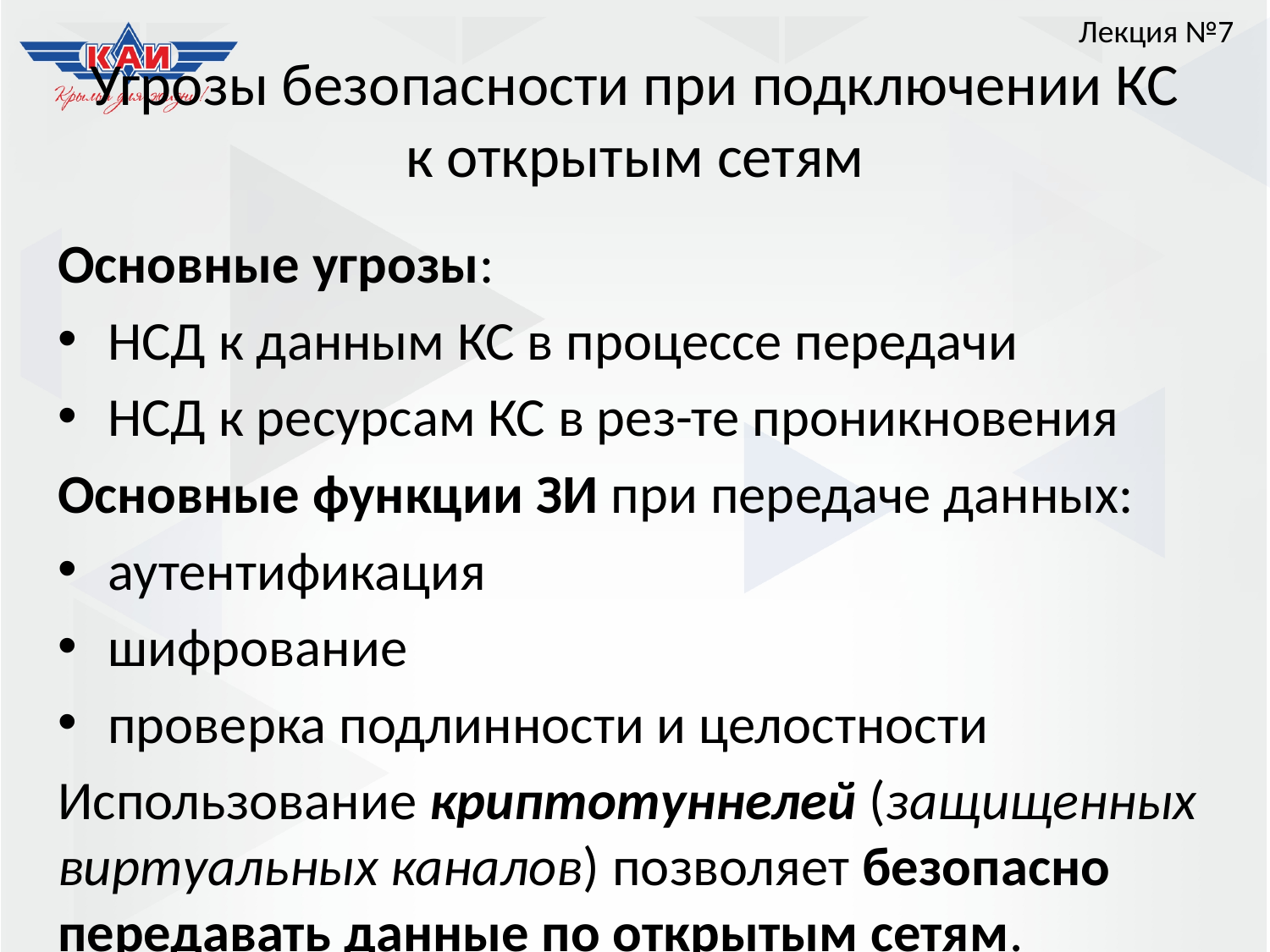

Лекция №7
# Угрозы безопасности при подключении КС к открытым сетям
Основные угрозы:
НСД к данным КС в процессе передачи
НСД к ресурсам КС в рез-те проникновения
Основные функции ЗИ при передаче данных:
аутентификация
шифрование
проверка подлинности и целостности
Использование криптотуннелей (защищенных виртуальных каналов) позволяет безопасно передавать данные по открытым сетям.